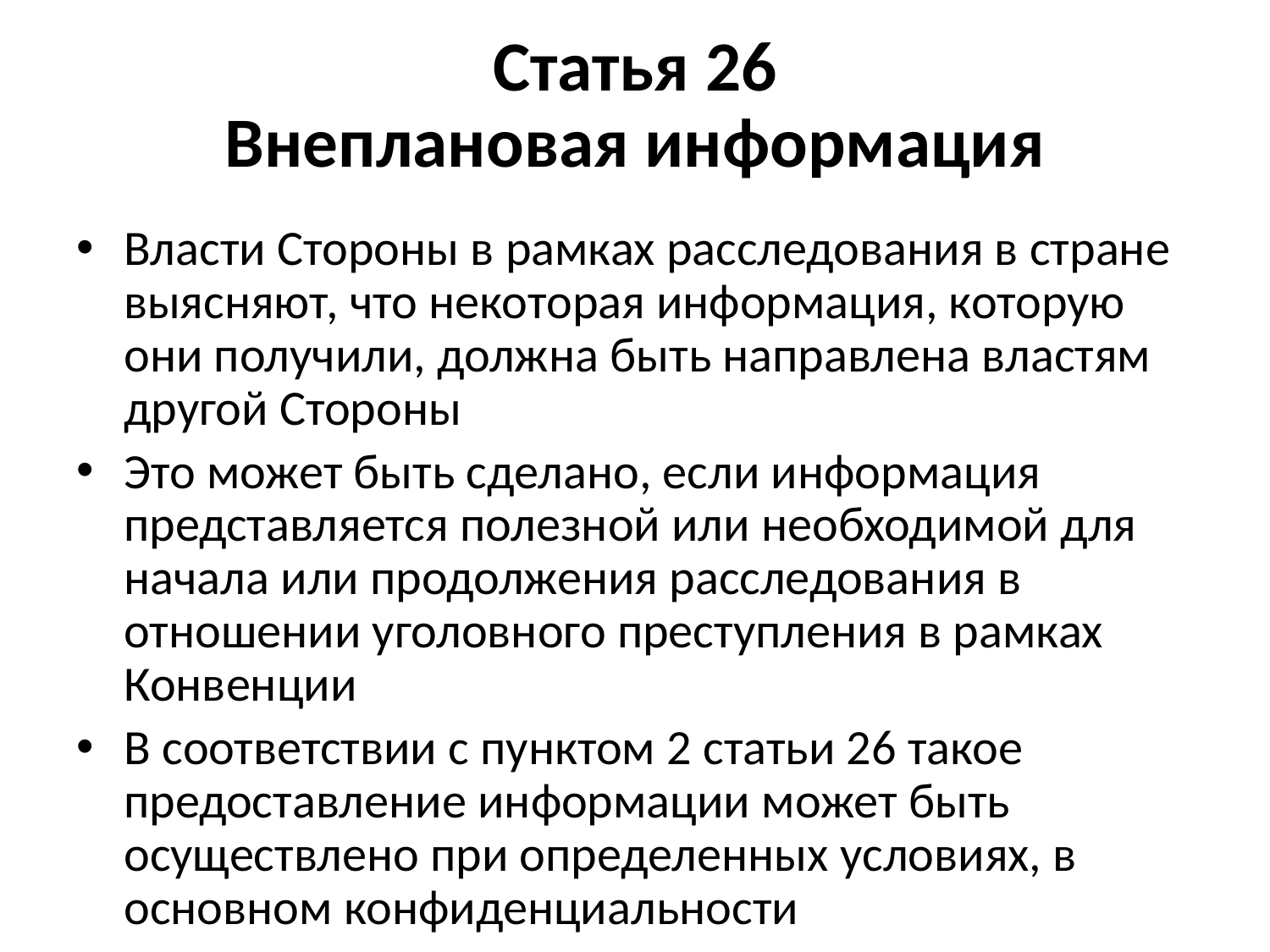

# Статья 26 Внеплановая информация
Власти Стороны в рамках расследования в стране выясняют, что некоторая информация, которую они получили, должна быть направлена властям другой Стороны
Это может быть сделано, если информация представляется полезной или необходимой для начала или продолжения расследования в отношении уголовного преступления в рамках Конвенции
В соответствии с пунктом 2 статьи 26 такое предоставление информации может быть осуществлено при определенных условиях, в основном конфиденциальности